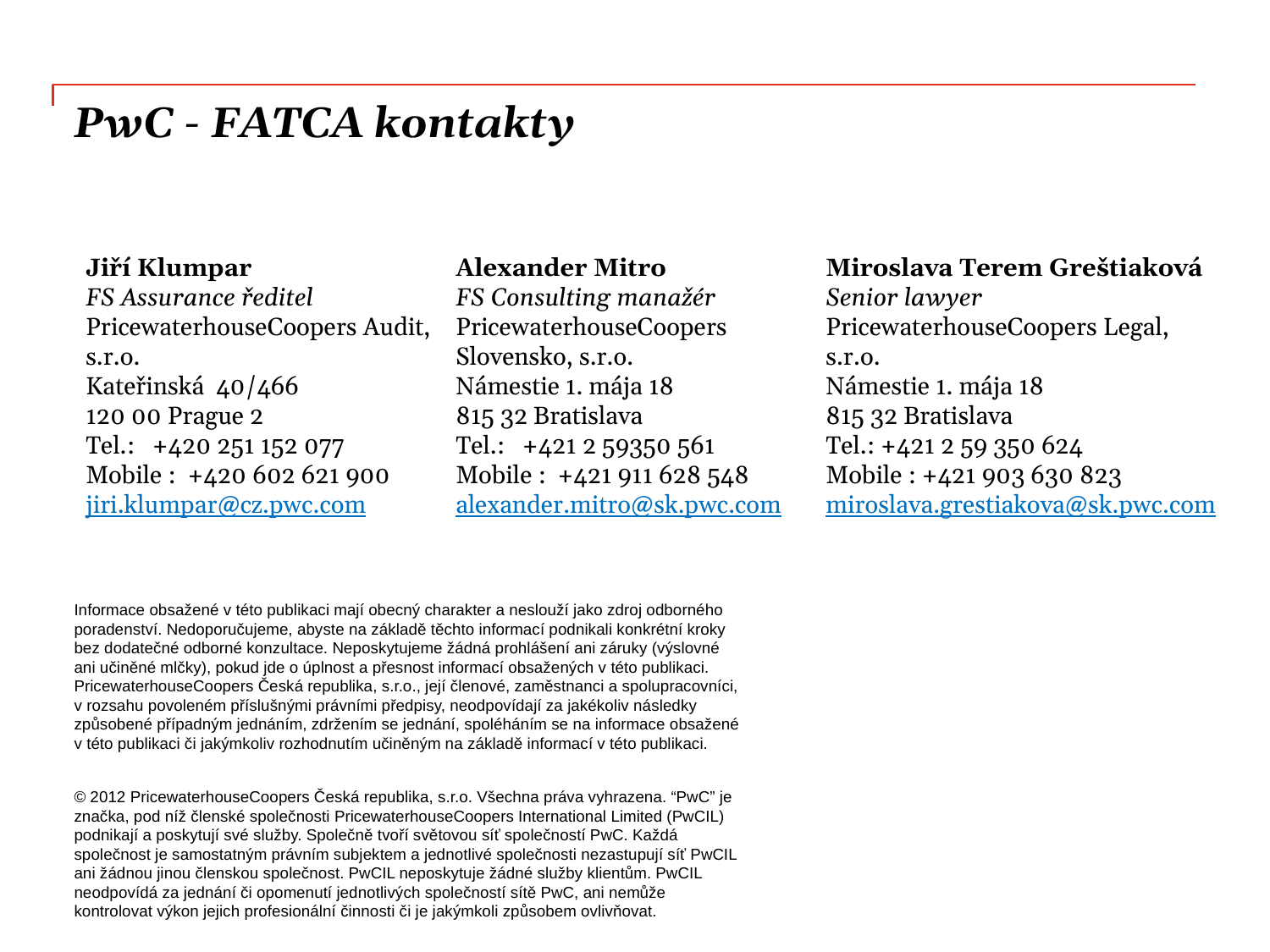

# PwC - FATCA kontakty
Jiří Klumpar
FS Assurance ředitel
PricewaterhouseCoopers Audit, s.r.o.
Kateřinská  40/466
120 00 Prague 2
Tel.:   +420 251 152 077
Mobile :  +420 602 621 900
jiri.klumpar@cz.pwc.com

Alexander Mitro
FS Consulting manažér
PricewaterhouseCoopers Slovensko, s.r.o.
Námestie 1. mája 18
815 32 Bratislava
Tel.:   +421 2 59350 561
Mobile :  +421 911 628 548
alexander.mitro@sk.pwc.com

Miroslava Terem Greštiaková
Senior lawyer
PricewaterhouseCoopers Legal, s.r.o.
Námestie 1. mája 18
815 32 Bratislava
Tel.: +421 2 59 350 624
Mobile : +421 903 630 823
miroslava.grestiakova@sk.pwc.com
Informace obsažené v této publikaci mají obecný charakter a neslouží jako zdroj odborného poradenství. Nedoporučujeme, abyste na základě těchto informací podnikali konkrétní kroky bez dodatečné odborné konzultace. Neposkytujeme žádná prohlášení ani záruky (výslovné ani učiněné mlčky), pokud jde o úplnost a přesnost informací obsažených v této publikaci. PricewaterhouseCoopers Česká republika, s.r.o., její členové, zaměstnanci a spolupracovníci, v rozsahu povoleném příslušnými právními předpisy, neodpovídají za jakékoliv následky způsobené případným jednáním, zdržením se jednání, spoléháním se na informace obsažené v této publikaci či jakýmkoliv rozhodnutím učiněným na základě informací v této publikaci.
© 2012 PricewaterhouseCoopers Česká republika, s.r.o. Všechna práva vyhrazena. “PwC” je značka, pod níž členské společnosti PricewaterhouseCoopers International Limited (PwCIL) podnikají a poskytují své služby. Společně tvoří světovou síť společností PwC. Každá společnost je samostatným právním subjektem a jednotlivé společnosti nezastupují síť PwCIL ani žádnou jinou členskou společnost. PwCIL neposkytuje žádné služby klientům. PwCIL neodpovídá za jednání či opomenutí jednotlivých společností sítě PwC, ani nemůže kontrolovat výkon jejich profesionální činnosti či je jakýmkoli způsobem ovlivňovat.